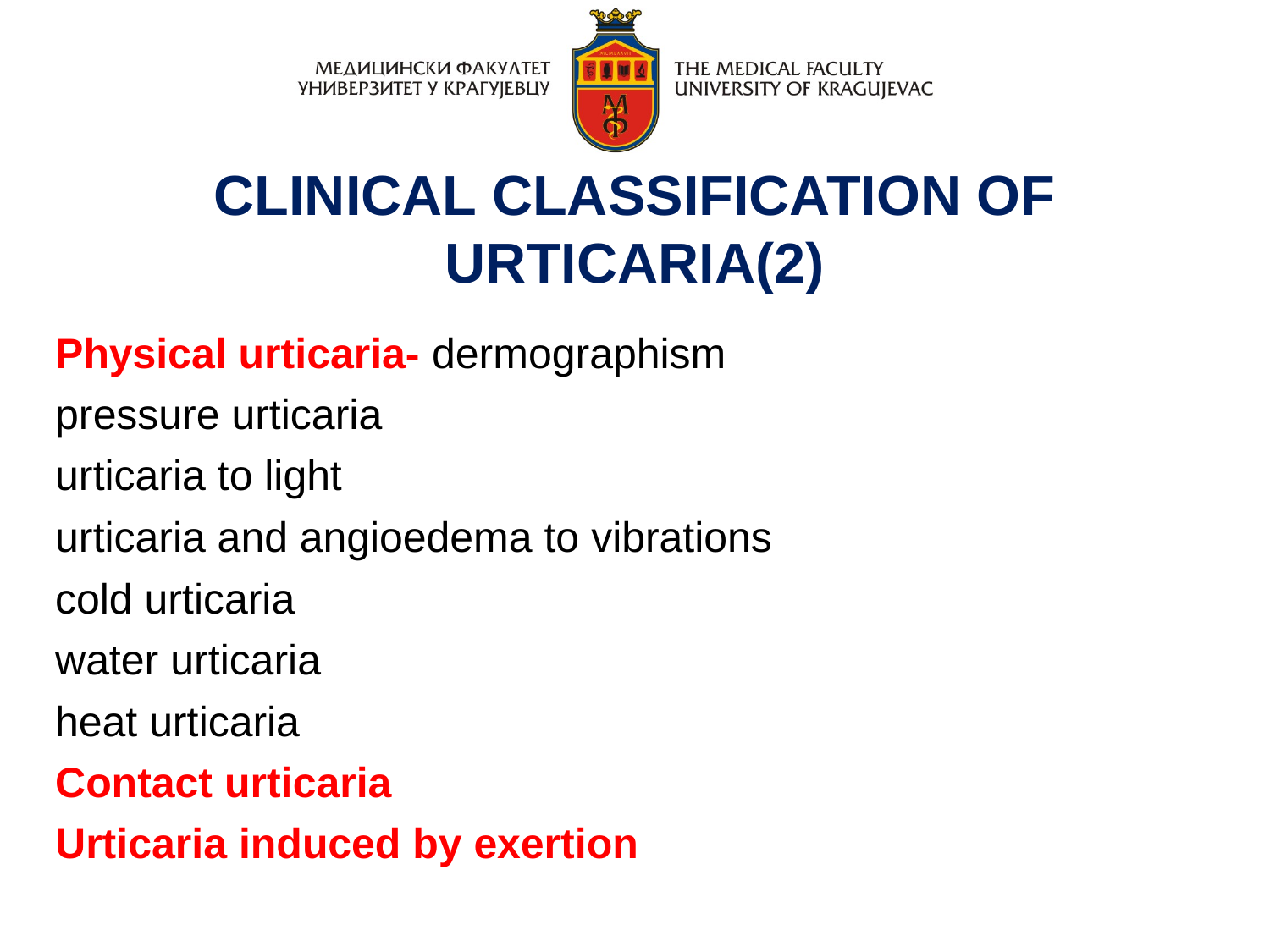

CLINICAL CLASSIFICATION OF URTICARIA(2)
Physical urticaria- dermographism
pressure urticaria
urticaria to light
urticaria and angioedema to vibrations
cold urticaria
water urticaria
heat urticaria
Contact urticaria
Urticaria induced by exertion